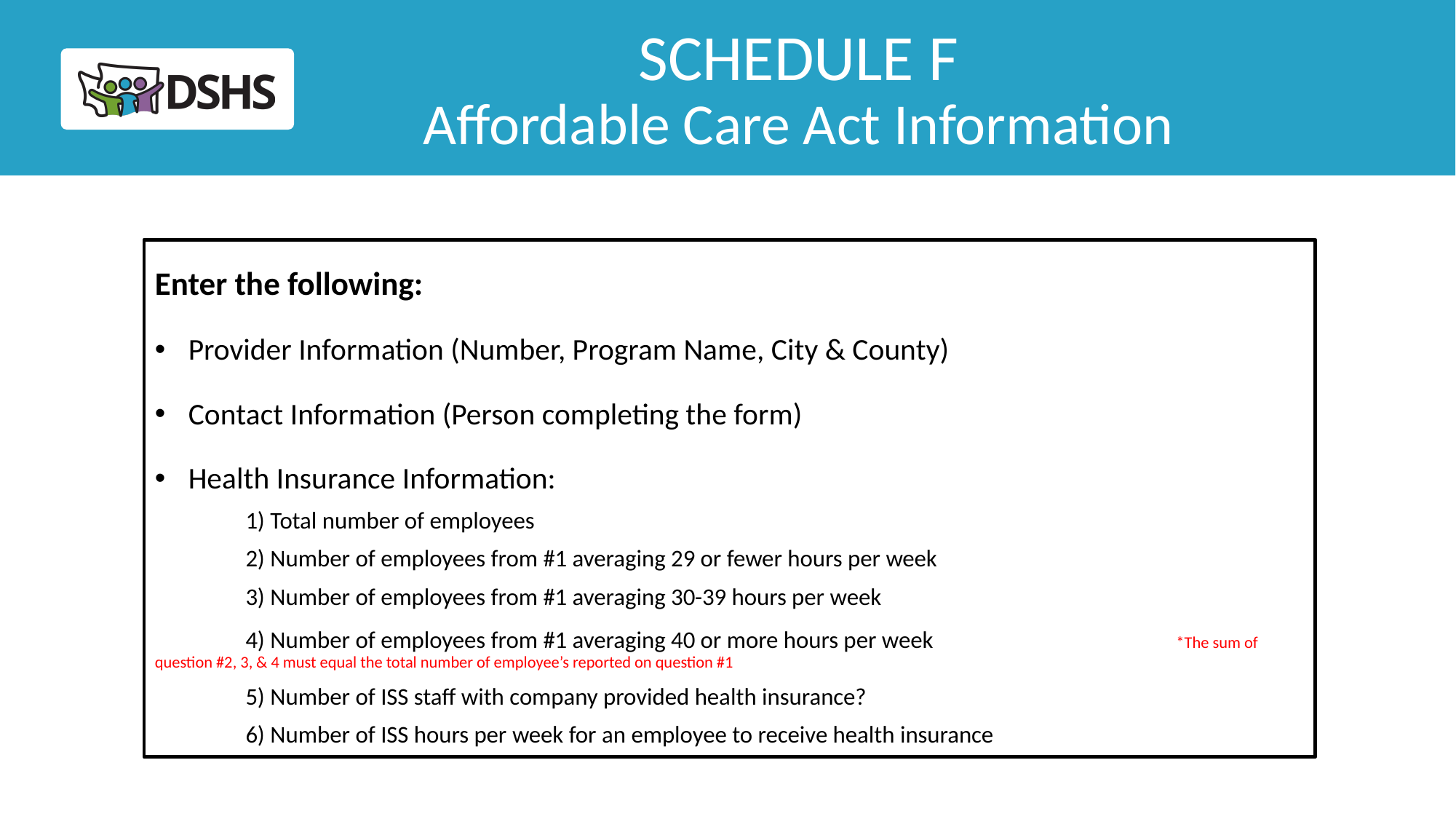

# SCHEDULE F Affordable Care Act Information

Enter the following:

Provider Information (Number, Program Name, City & County)

Contact Information (Person completing the form)

Health Insurance Information:
	1) Total number of employees
	2) Number of employees from #1 averaging 29 or fewer hours per week
	3) Number of employees from #1 averaging 30-39 hours per week

	4) Number of employees from #1 averaging 40 or more hours per week		   	    	    *The sum of question #2, 3, & 4 must equal the total number of employee’s reported on question #1
	5) Number of ISS staff with company provided health insurance?
	6) Number of ISS hours per week for an employee to receive health insurance